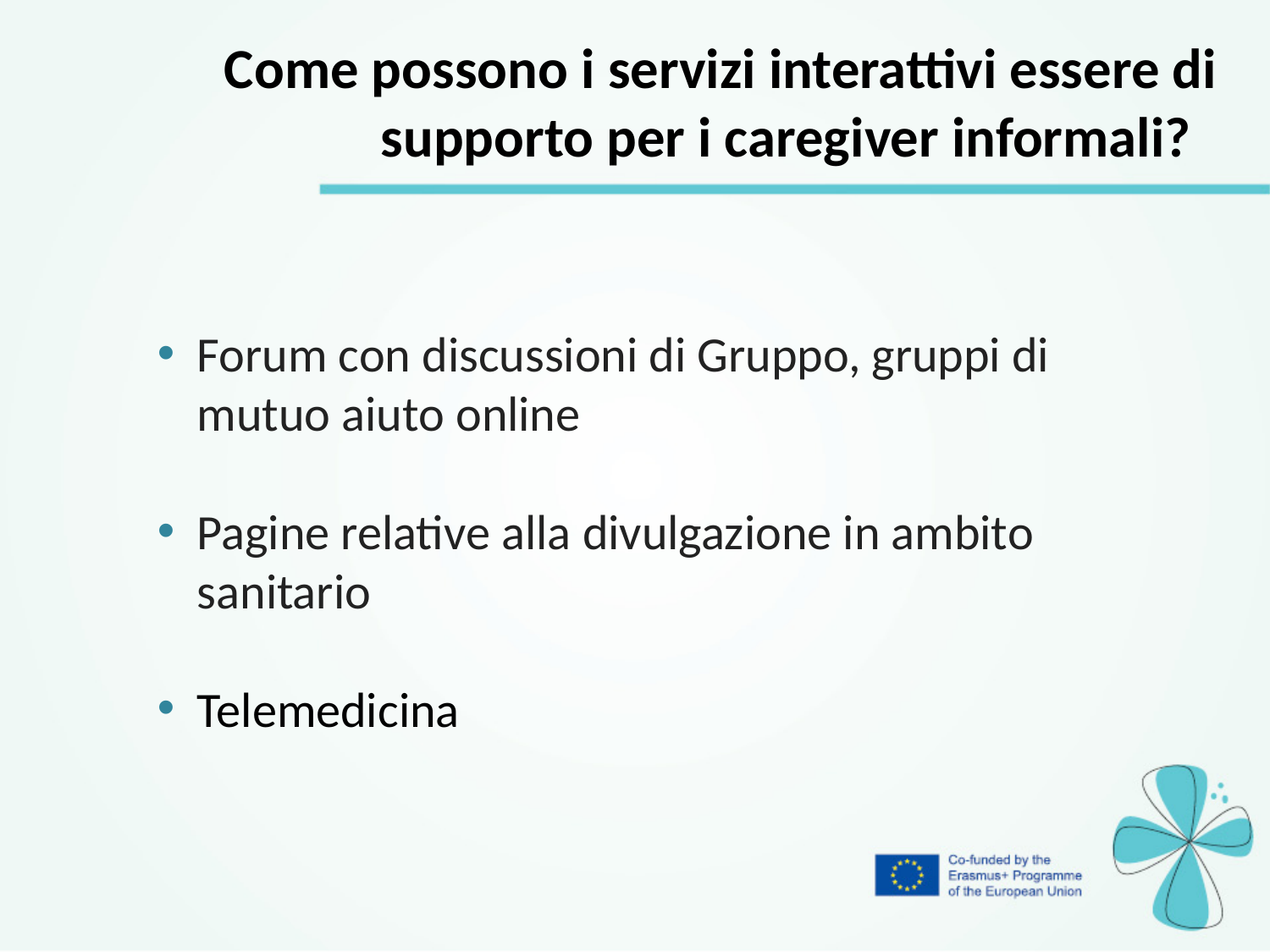

Come possono i servizi interattivi essere di supporto per i caregiver informali?
Forum con discussioni di Gruppo, gruppi di mutuo aiuto online

Pagine relative alla divulgazione in ambito sanitario

Telemedicina